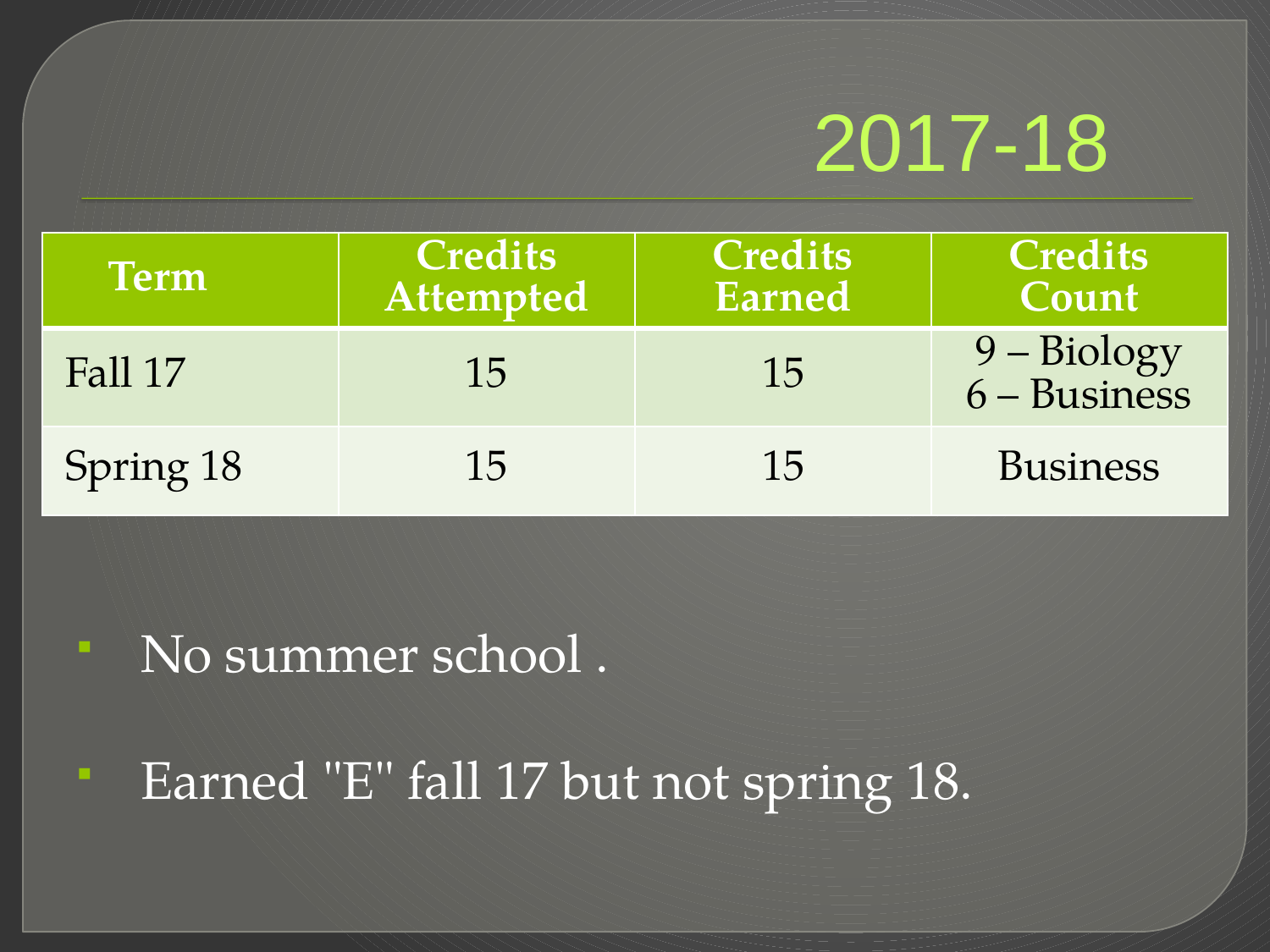

# 2017-18
| Term | Credits Attempted | Credits Earned | Credits Count |
| --- | --- | --- | --- |
| Fall 17 | 15 | 15 | 9 – Biology 6 – Business |
| Spring 18 | 15 | 15 | Business |
No summer school .

Earned "E" fall 17 but not spring 18.